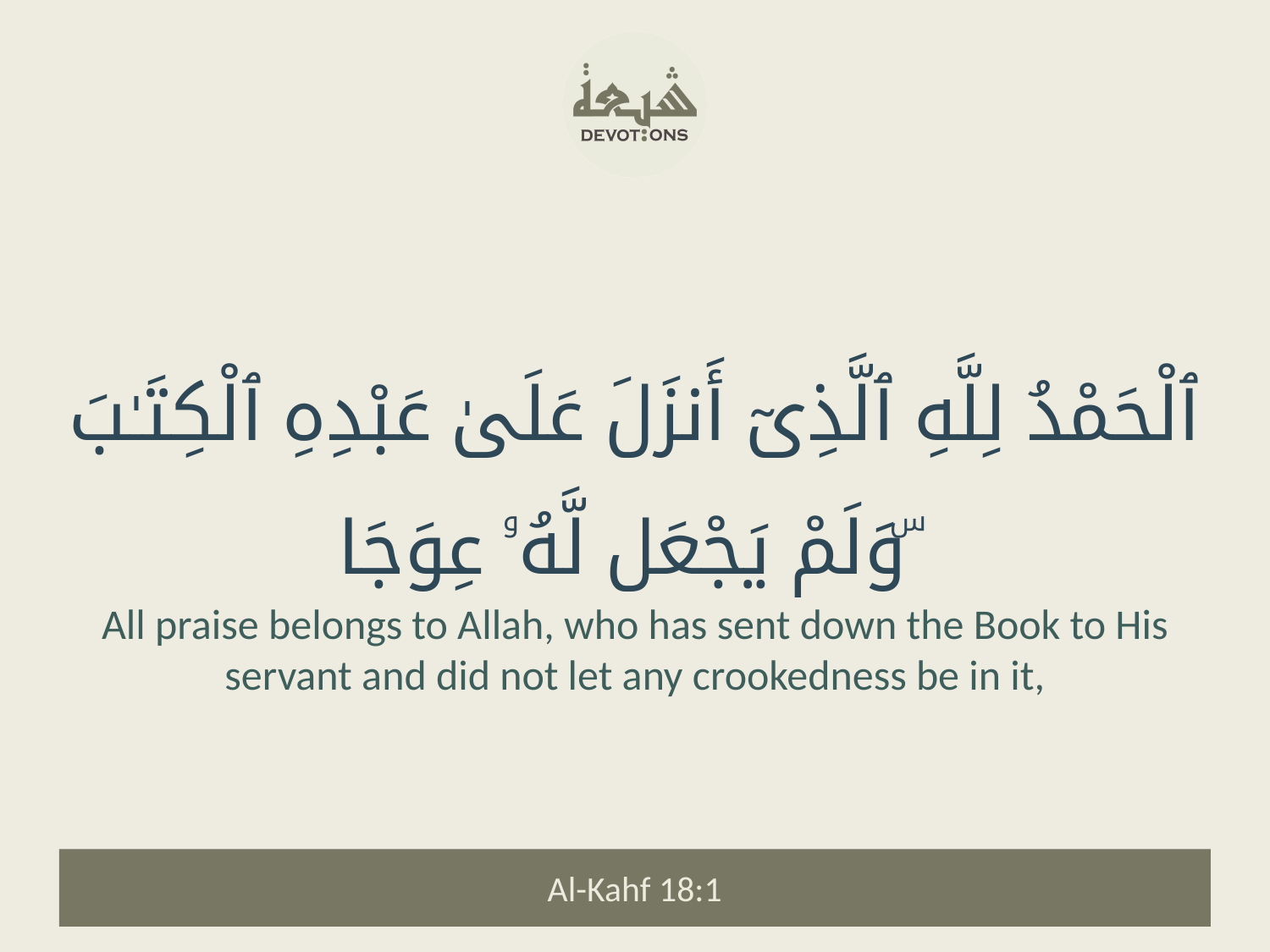

ٱلْحَمْدُ لِلَّهِ ٱلَّذِىٓ أَنزَلَ عَلَىٰ عَبْدِهِ ٱلْكِتَـٰبَ وَلَمْ يَجْعَل لَّهُۥ عِوَجَا ۜ
All praise belongs to Allah, who has sent down the Book to His servant and did not let any crookedness be in it,
Al-Kahf 18:1